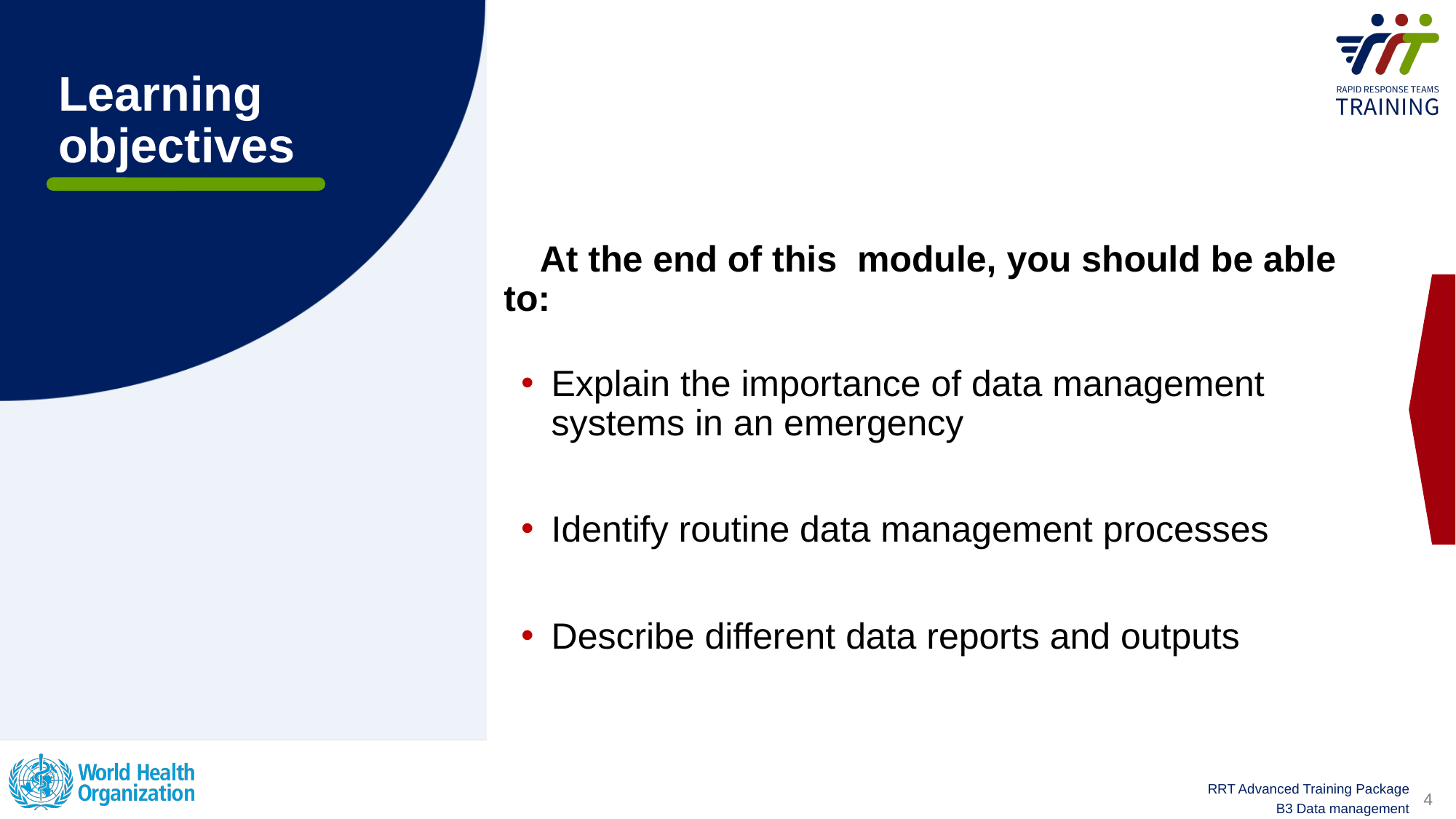

Learning objectives
At the end of this  module, you should be able to:

Explain the importance of data management systems in an emergency

Identify routine data management processes

Describe different data reports and outputs